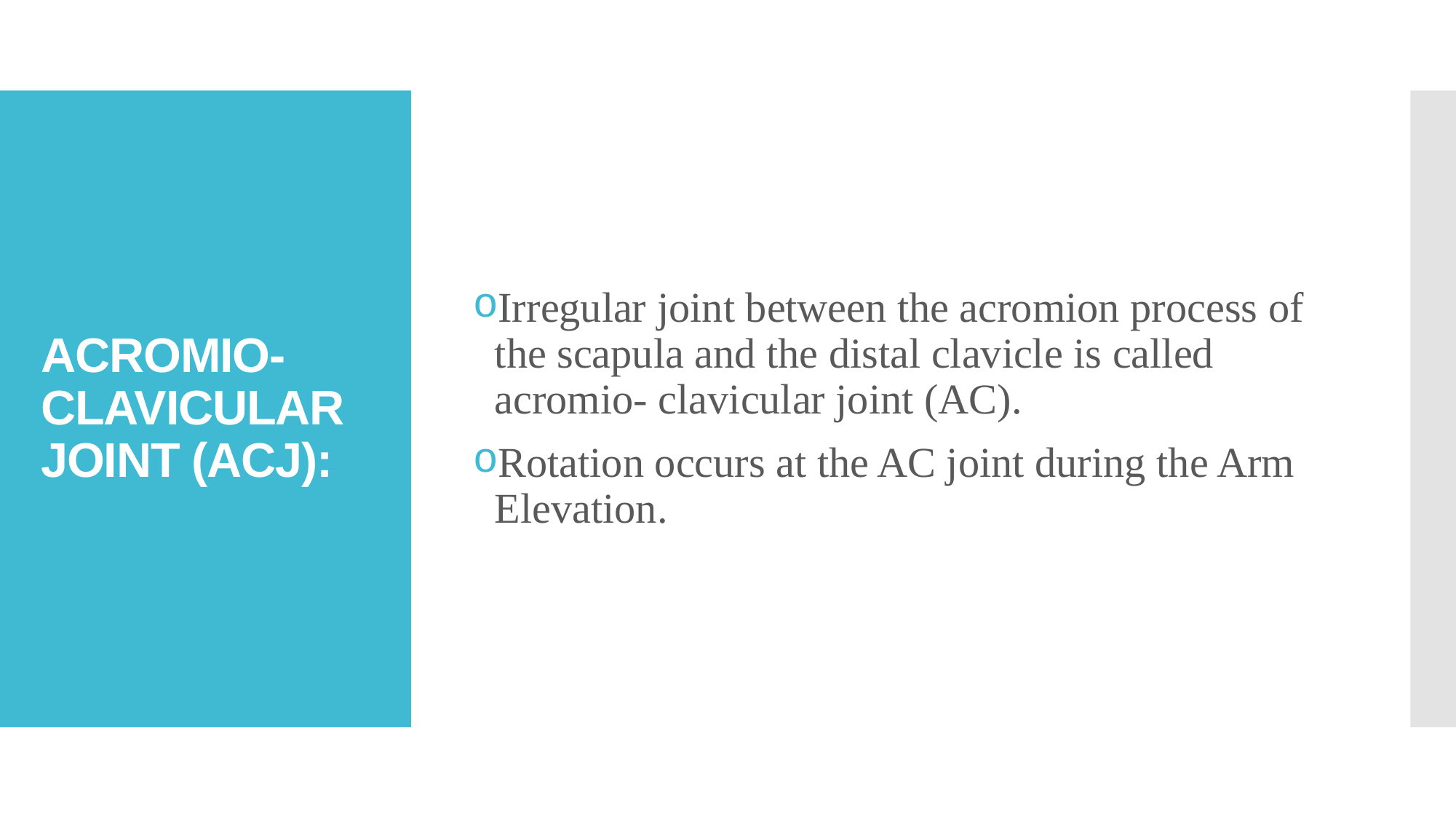

Irregular joint between the acromion process of the scapula and the distal clavicle is called acromio- clavicular joint (AC).
Rotation occurs at the AC joint during the Arm Elevation.
# ACROMIO-CLAVICULAR JOINT (ACJ):